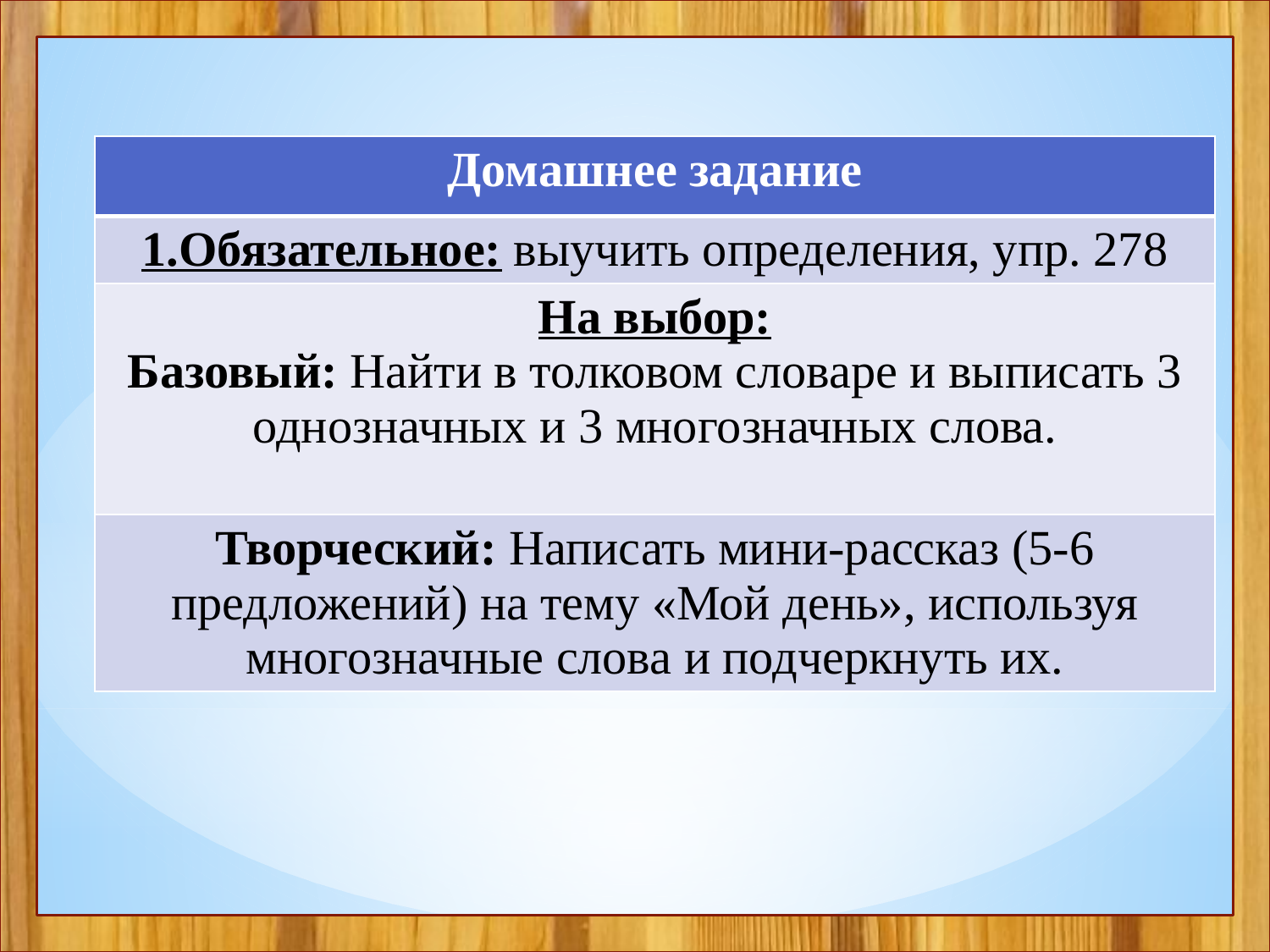

| Домашнее задание |
| --- |
| 1.Обязательное: выучить определения, упр. 278 |
| На выбор: Базовый: Найти в толковом словаре и выписать 3 однозначных и 3 многозначных слова. |
| Творческий: Написать мини-рассказ (5-6 предложений) на тему «Мой день», используя многозначные слова и подчеркнуть их. |